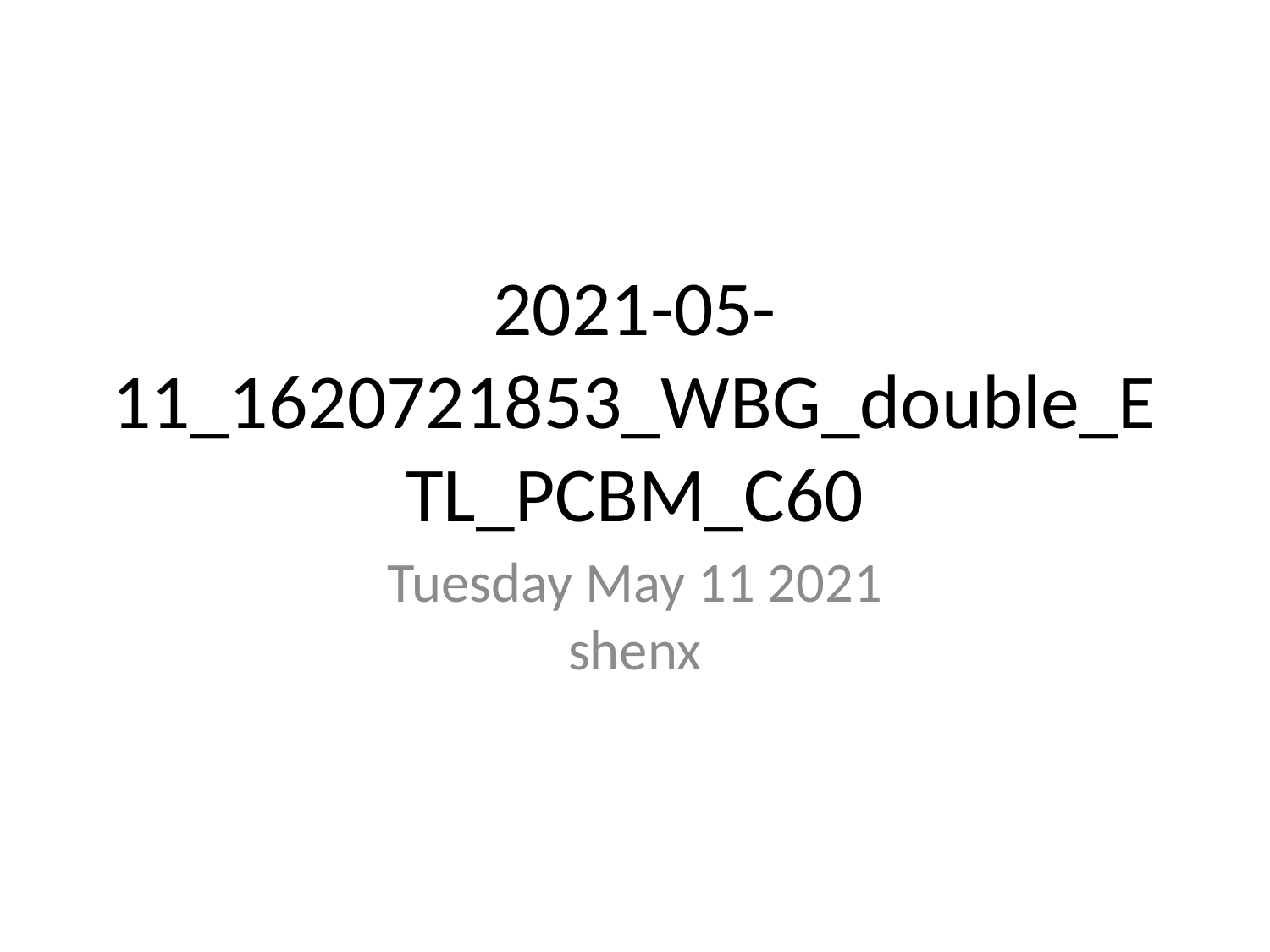

# 2021-05-11_1620721853_WBG_double_ETL_PCBM_C60
Tuesday May 11 2021
shenx